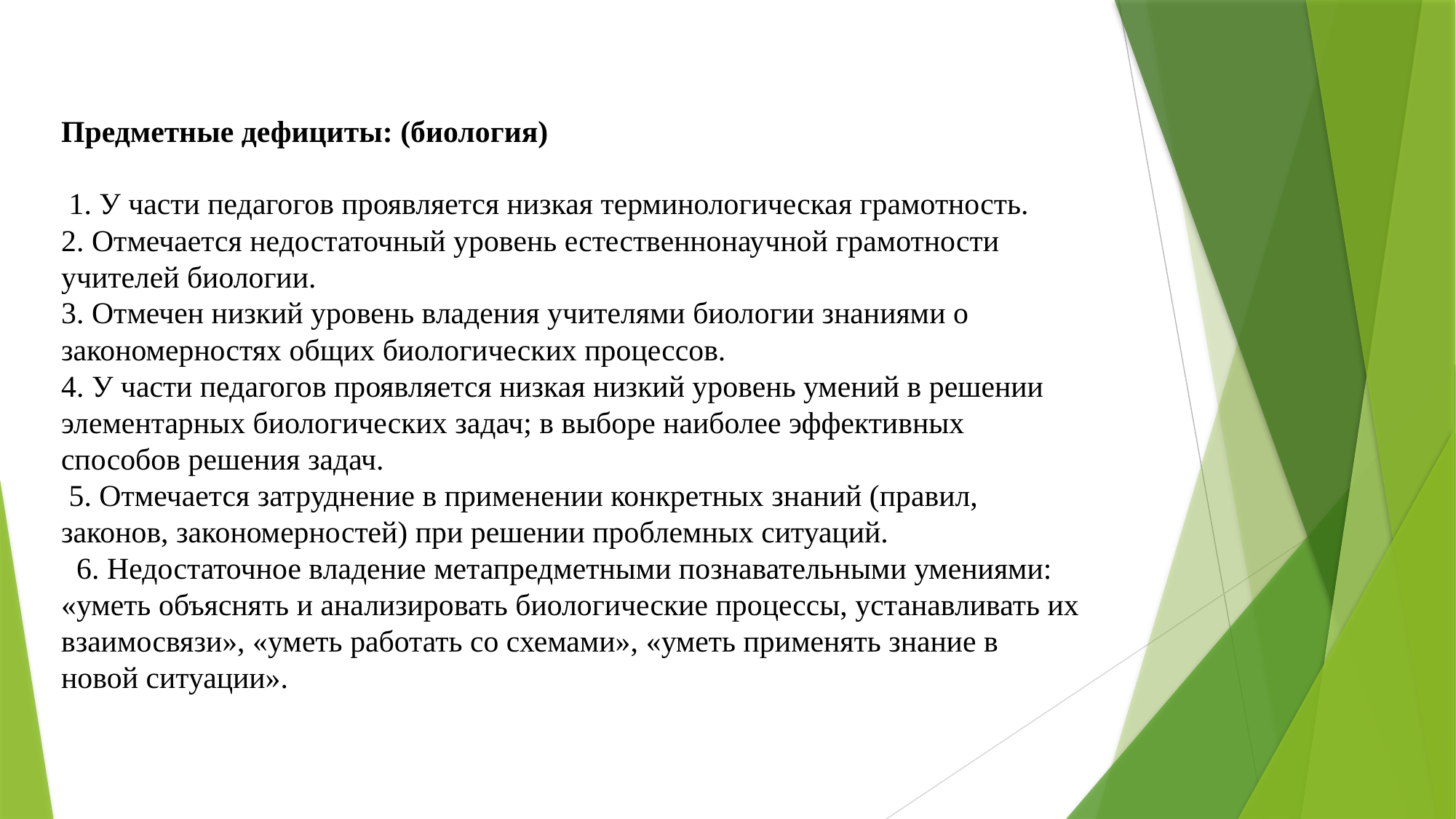

Предметные дефициты: (биология)

 1. У части педагогов проявляется низкая терминологическая грамотность.
2. Отмечается недостаточный уровень естественнонаучной грамотности учителей биологии.
3. Отмечен низкий уровень владения учителями биологии знаниями о закономерностях общих биологических процессов.
4. У части педагогов проявляется низкая низкий уровень умений в решении элементарных биологических задач; в выборе наиболее эффективных способов решения задач.
 5. Отмечается затруднение в применении конкретных знаний (правил, законов, закономерностей) при решении проблемных ситуаций.
  6. Недостаточное владение метапредметными познавательными умениями: «уметь объяснять и анализировать биологические процессы, устанавливать их взаимосвязи», «уметь работать со схемами», «уметь применять знание в новой ситуации».